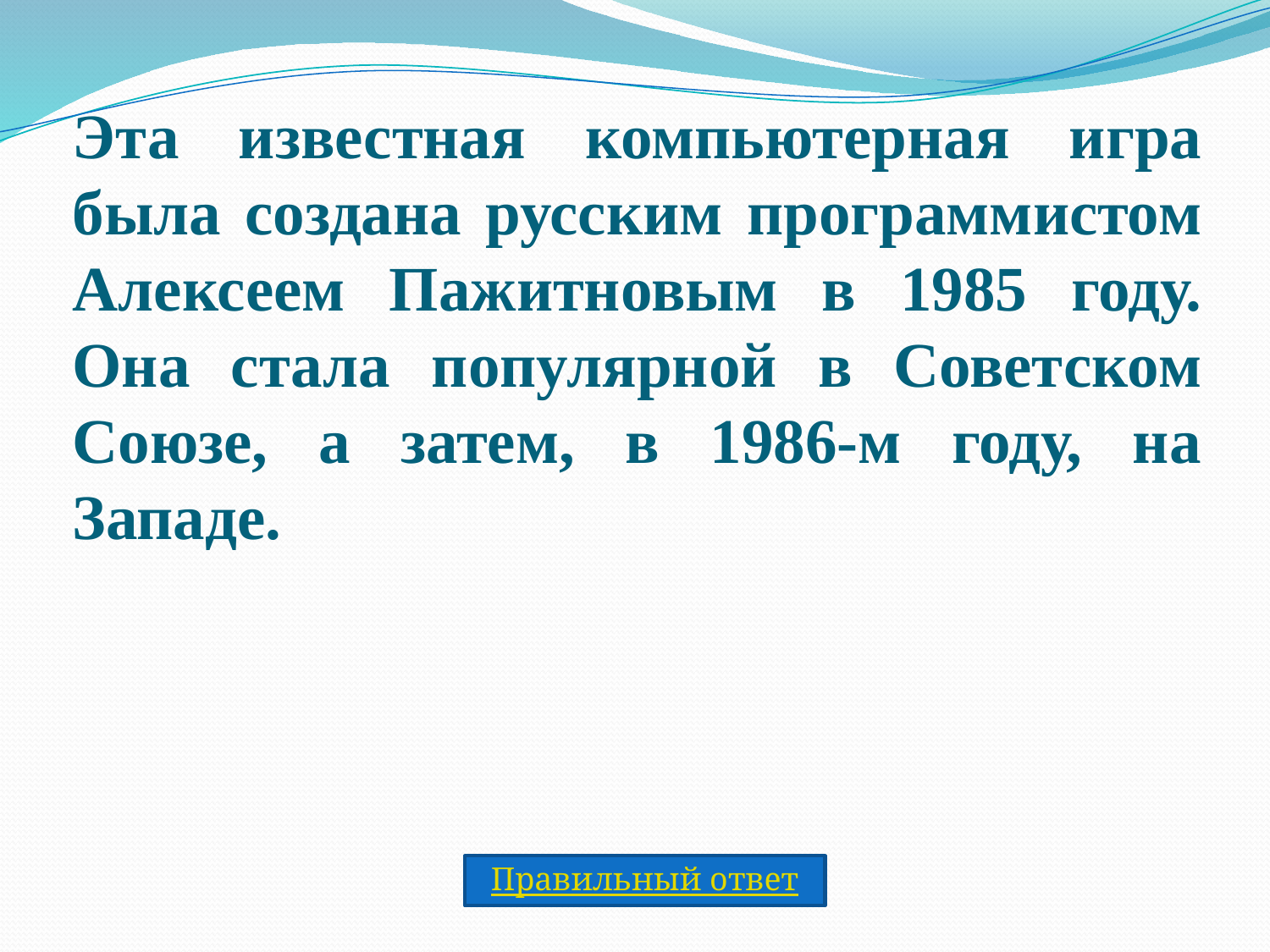

Эта известная компьютерная игра была создана русским программистом Алексеем Пажитновым в 1985 году. Она стала популярной в Советском Союзе, а затем, в 1986-м году, на Западе.
Правильный ответ